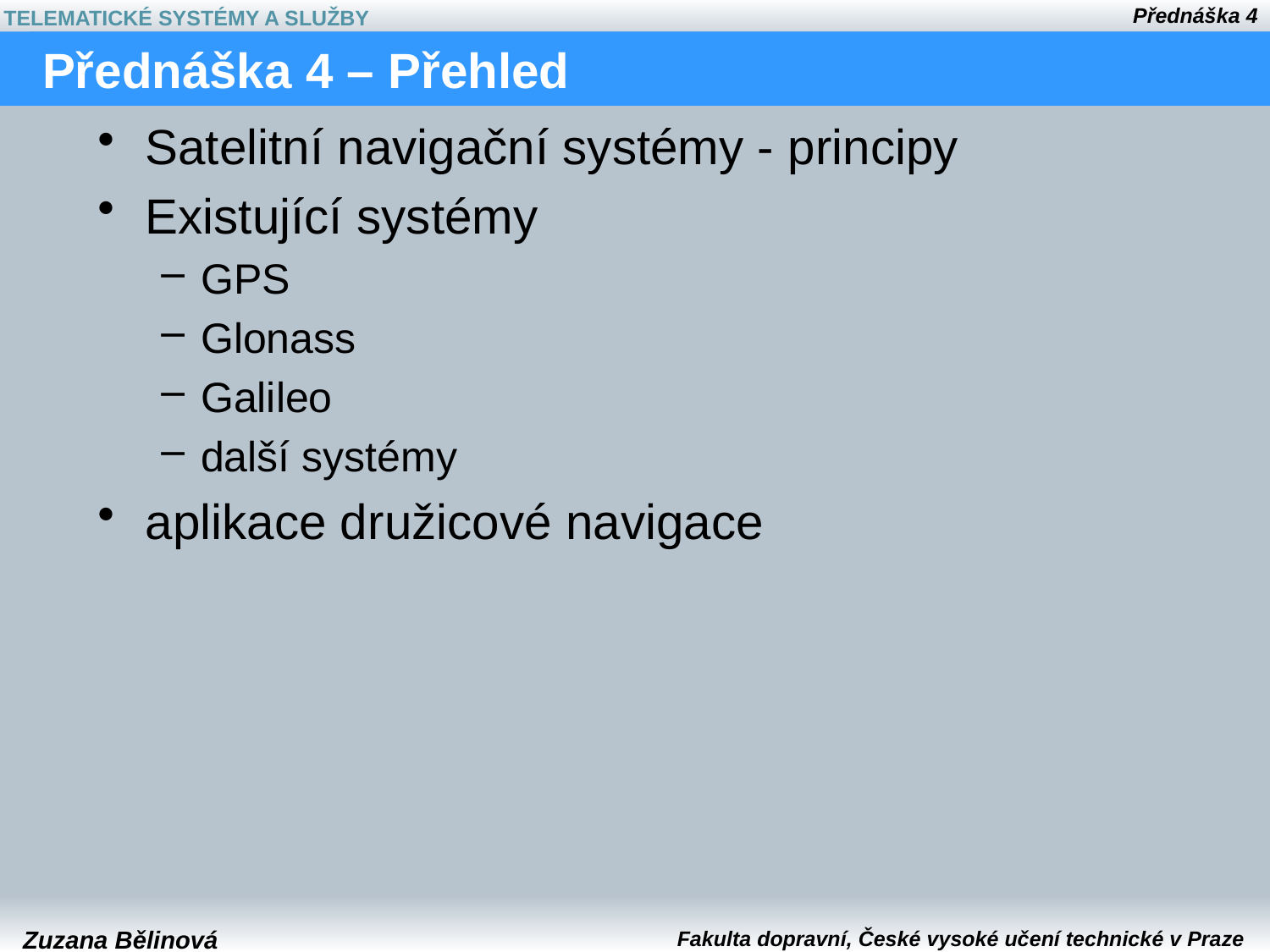

# Přednáška 4 – Přehled
Satelitní navigační systémy - principy
Existující systémy
GPS
Glonass
Galileo
další systémy
aplikace družicové navigace